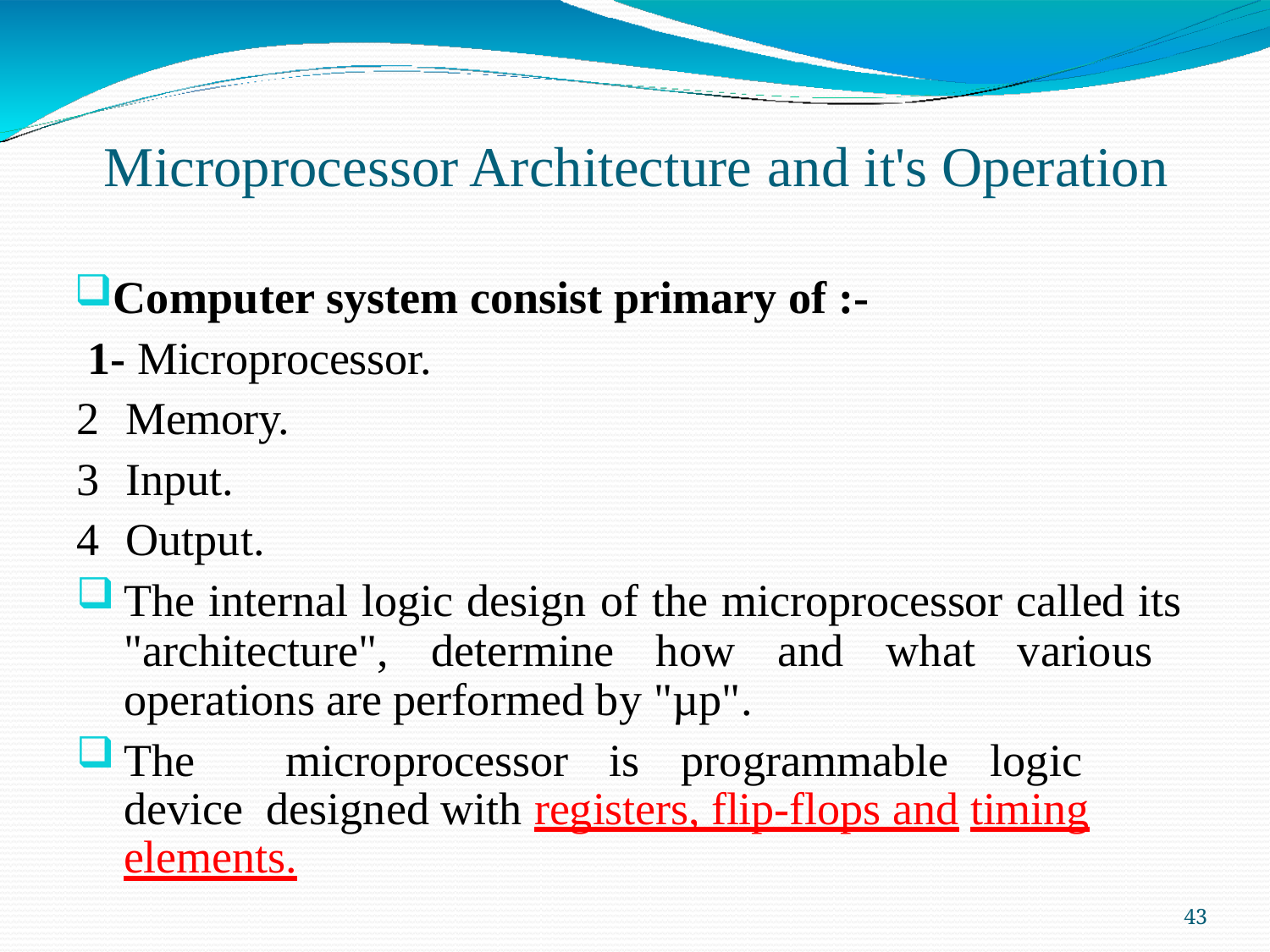

# Microprocessor Architecture and it's Operation
Computer system consist primary of :-  1- Microprocessor.
Memory.
Input.
Output.
The internal logic design of the microprocessor called its  "architecture", determine how and what various  operations are performed by "µp".
The	microprocessor	is	programmable	logic	device  designed with registers, flip-flops and timing elements.
43